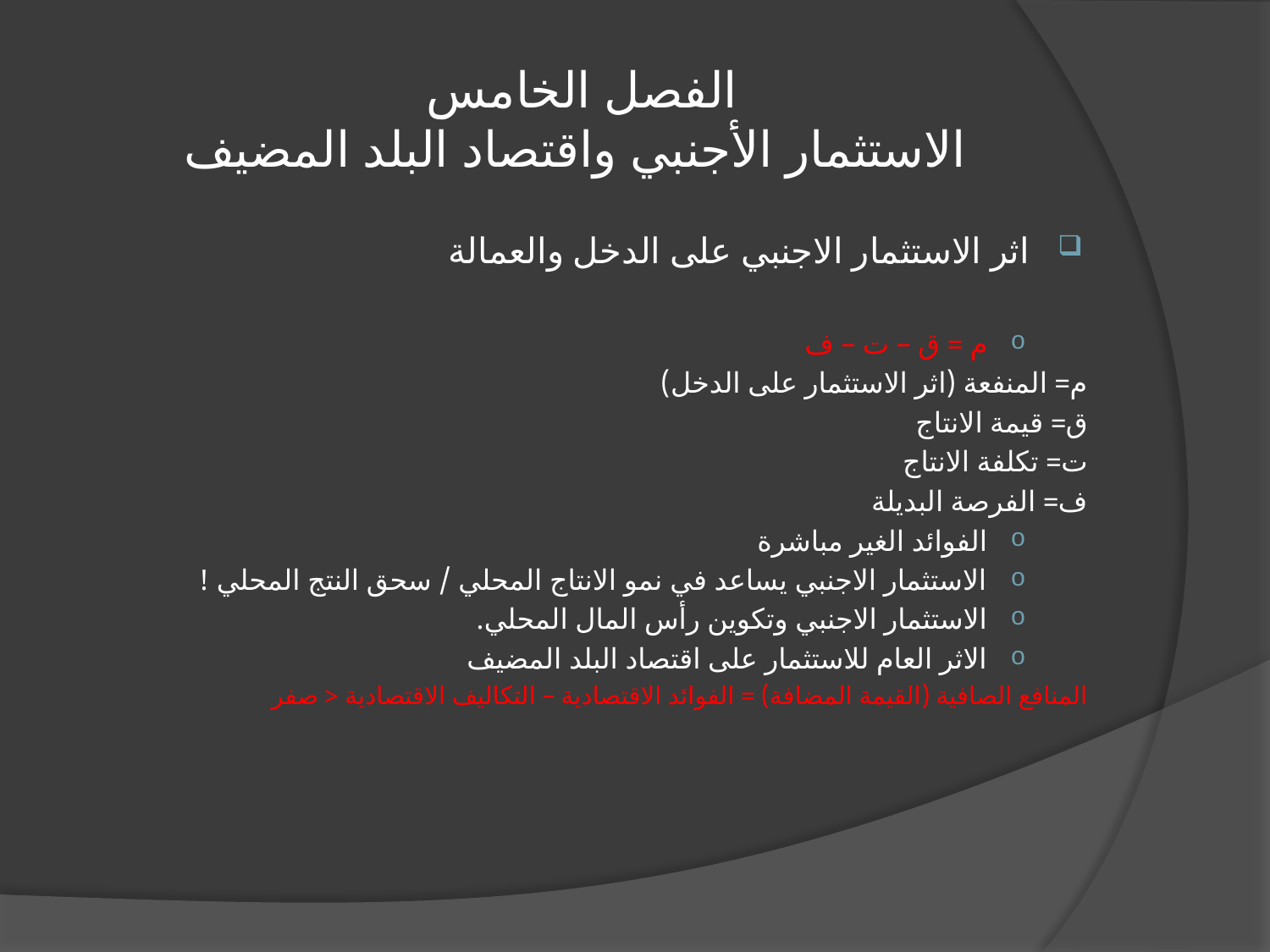

# الفصل الخامس الاستثمار الأجنبي واقتصاد البلد المضيف
اثر الاستثمار الاجنبي على الدخل والعمالة

م = ق – ت – ف
م= المنفعة (اثر الاستثمار على الدخل)
ق= قيمة الانتاج
ت= تكلفة الانتاج
ف= الفرصة البديلة
الفوائد الغير مباشرة
الاستثمار الاجنبي يساعد في نمو الانتاج المحلي / سحق النتج المحلي !
الاستثمار الاجنبي وتكوين رأس المال المحلي.
الاثر العام للاستثمار على اقتصاد البلد المضيف
المنافع الصافية (القيمة المضافة) = الفوائد الاقتصادية – التكاليف الاقتصادية < صفر